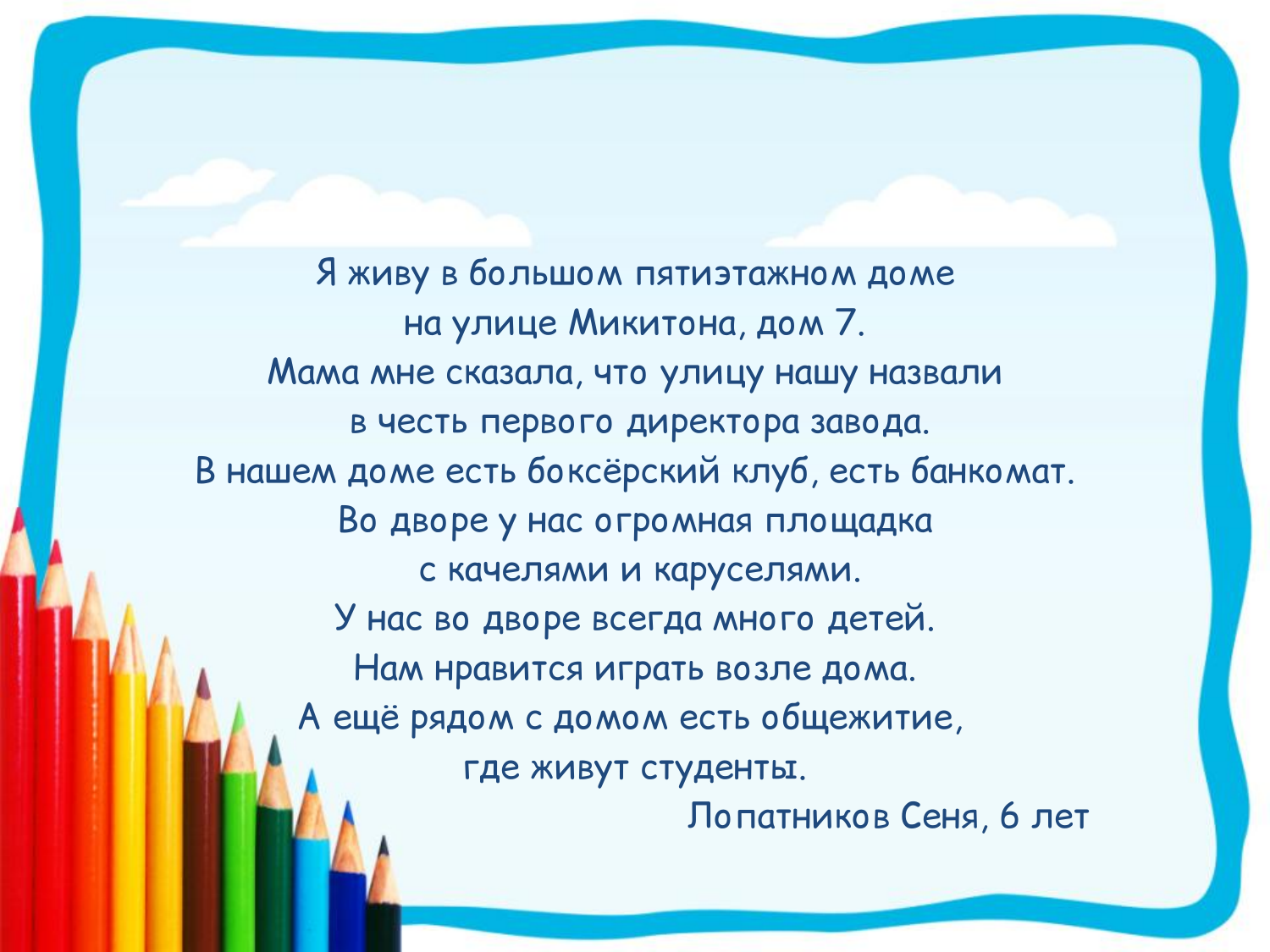

#
Я живу в большом пятиэтажном доме
на улице Микитона, дом 7.
Мама мне сказала, что улицу нашу назвали
 в честь первого директора завода.
В нашем доме есть боксёрский клуб, есть банкомат.
Во дворе у нас огромная площадка
 с качелями и каруселями.
У нас во дворе всегда много детей.
Нам нравится играть возле дома.
А ещё рядом с домом есть общежитие,
где живут студенты.
                                                Лопатников Сеня, 6 лет